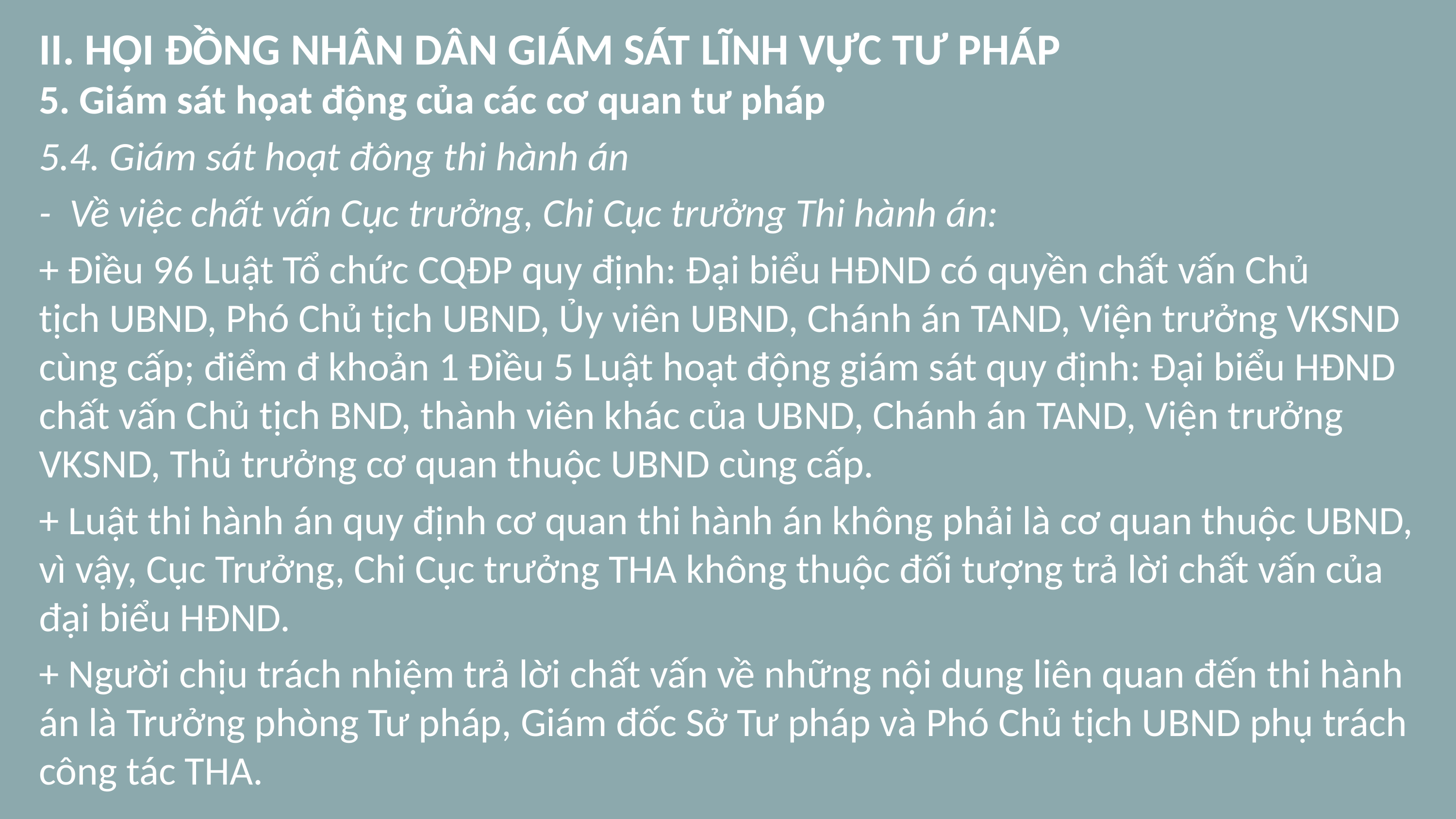

# II. HỘI ĐỒNG NHÂN DÂN GIÁM SÁT LĨNH VỰC TƯ PHÁP
5. Giám sát họat động của các cơ quan tư pháp
5.4. Giám sát hoạt đông thi hành án
-  Về việc chất vấn Cục trưởng, Chi Cục trưởng Thi hành án:
+ Điều 96 Luật Tổ chức CQĐP quy định: Đại biểu HĐND có quyền chất vấn Chủ tịch UBND, Phó Chủ tịch UBND, Ủy viên UBND, Chánh án TAND, Viện trưởng VKSND cùng cấp; điểm đ khoản 1 Điều 5 Luật hoạt động giám sát quy định: Đại biểu HĐND chất vấn Chủ tịch BND, thành viên khác của UBND, Chánh án TAND, Viện trưởng VKSND, Thủ trưởng cơ quan thuộc UBND cùng cấp.
+ Luật thi hành án quy định cơ quan thi hành án không phải là cơ quan thuộc UBND, vì vậy, Cục Trưởng, Chi Cục trưởng THA không thuộc đối tượng trả lời chất vấn của đại biểu HĐND.
+ Người chịu trách nhiệm trả lời chất vấn về những nội dung liên quan đến thi hành án là Trưởng phòng Tư pháp, Giám đốc Sở Tư pháp và Phó Chủ tịch UBND phụ trách công tác THA.